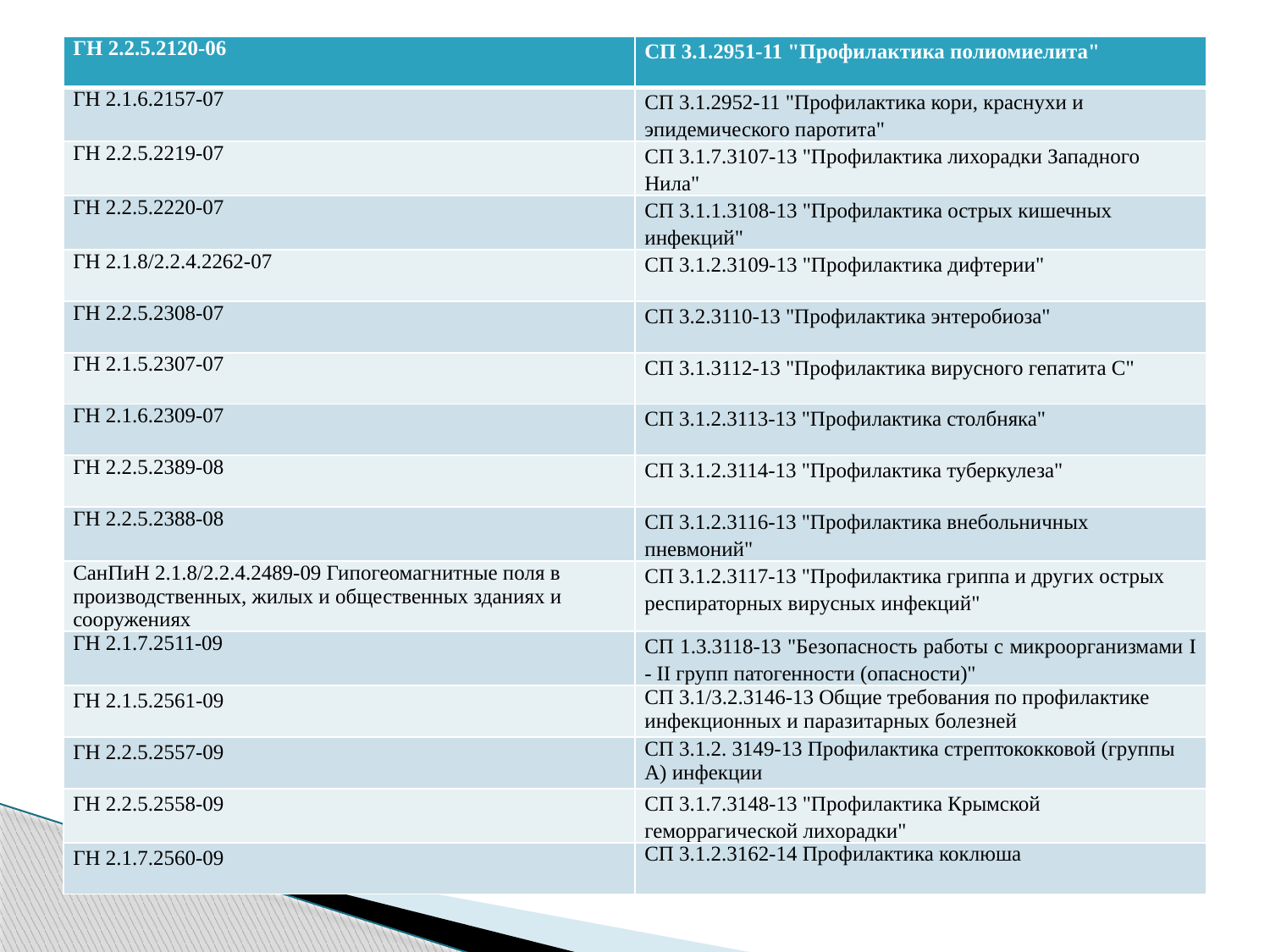

| ГН 2.2.5.2120-06 | СП 3.1.2951-11 "Профилактика полиомиелита" |
| --- | --- |
| ГН 2.1.6.2157-07 | СП 3.1.2952-11 "Профилактика кори, краснухи и эпидемического паротита" |
| ГН 2.2.5.2219-07 | СП 3.1.7.3107-13 "Профилактика лихорадки Западного Нила" |
| ГН 2.2.5.2220-07 | СП 3.1.1.3108-13 "Профилактика острых кишечных инфекций" |
| ГН 2.1.8/2.2.4.2262-07 | СП 3.1.2.3109-13 "Профилактика дифтерии" |
| ГН 2.2.5.2308-07 | СП 3.2.3110-13 "Профилактика энтеробиоза" |
| ГН 2.1.5.2307-07 | СП 3.1.3112-13 "Профилактика вирусного гепатита C" |
| ГН 2.1.6.2309-07 | СП 3.1.2.3113-13 "Профилактика столбняка" |
| ГН 2.2.5.2389-08 | СП 3.1.2.3114-13 "Профилактика туберкулеза" |
| ГН 2.2.5.2388-08 | СП 3.1.2.3116-13 "Профилактика внебольничных пневмоний" |
| СанПиН 2.1.8/2.2.4.2489-09 Гипогеомагнитные поля в производственных, жилых и общественных зданиях и сооружениях | СП 3.1.2.3117-13 "Профилактика гриппа и других острых респираторных вирусных инфекций" |
| ГН 2.1.7.2511-09 | СП 1.3.3118-13 "Безопасность работы с микроорганизмами I - II групп патогенности (опасности)" |
| ГН 2.1.5.2561-09 | СП 3.1/3.2.3146-13 Общие требования по профилактике инфекционных и паразитарных болезней |
| ГН 2.2.5.2557-09 | СП 3.1.2. 3149-13 Профилактика стрептококковой (группы А) инфекции |
| ГН 2.2.5.2558-09 | СП 3.1.7.3148-13 "Профилактика Крымской геморрагической лихорадки" |
| ГН 2.1.7.2560-09 | СП 3.1.2.3162-14 Профилактика коклюша |